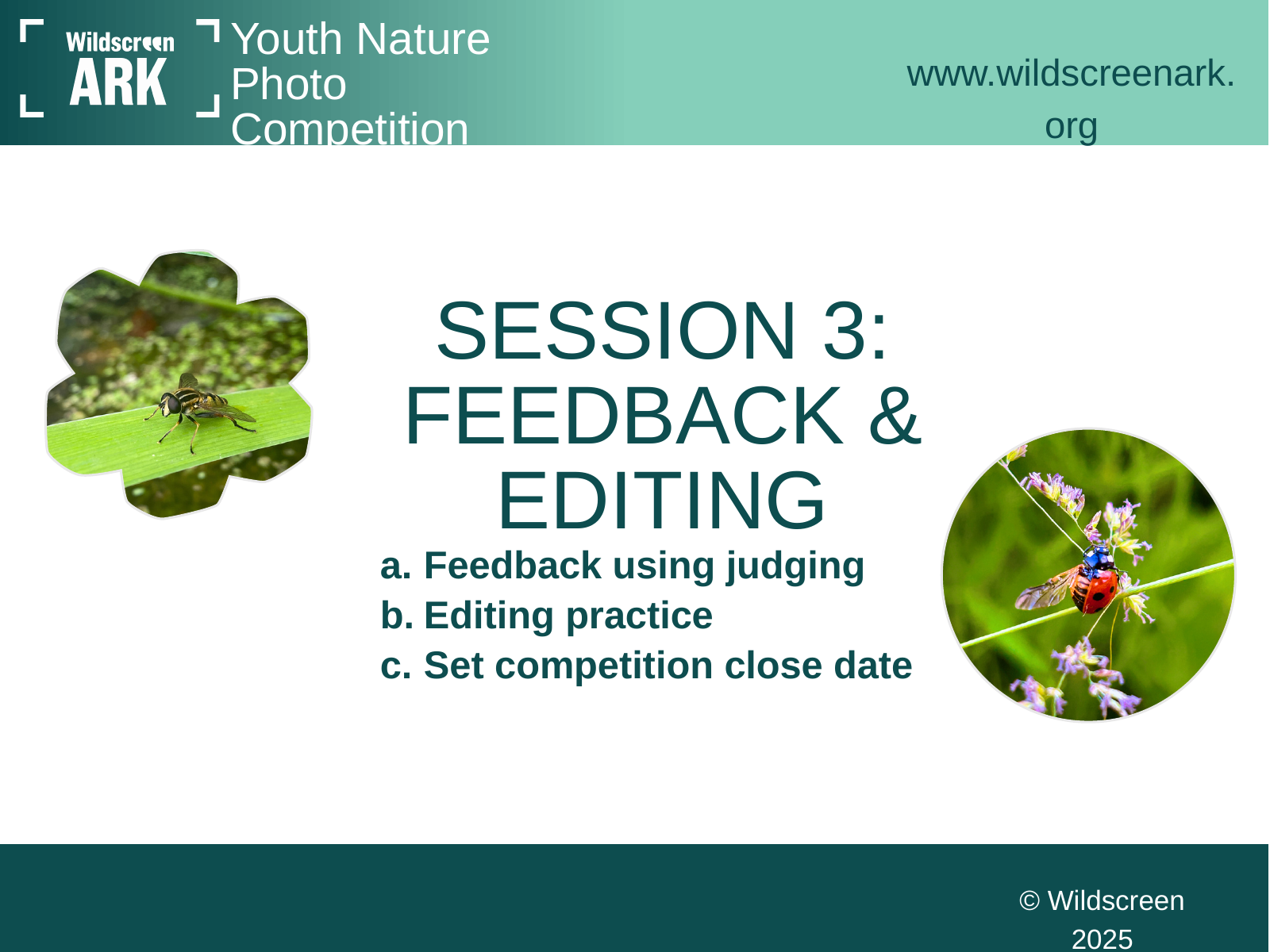

www.wildscreenark.org

Youth Nature Photo Competition

SESSION 3:
FEEDBACK & EDITING

Feedback using judging
Editing practice
Set competition close date

© Wildscreen 2025